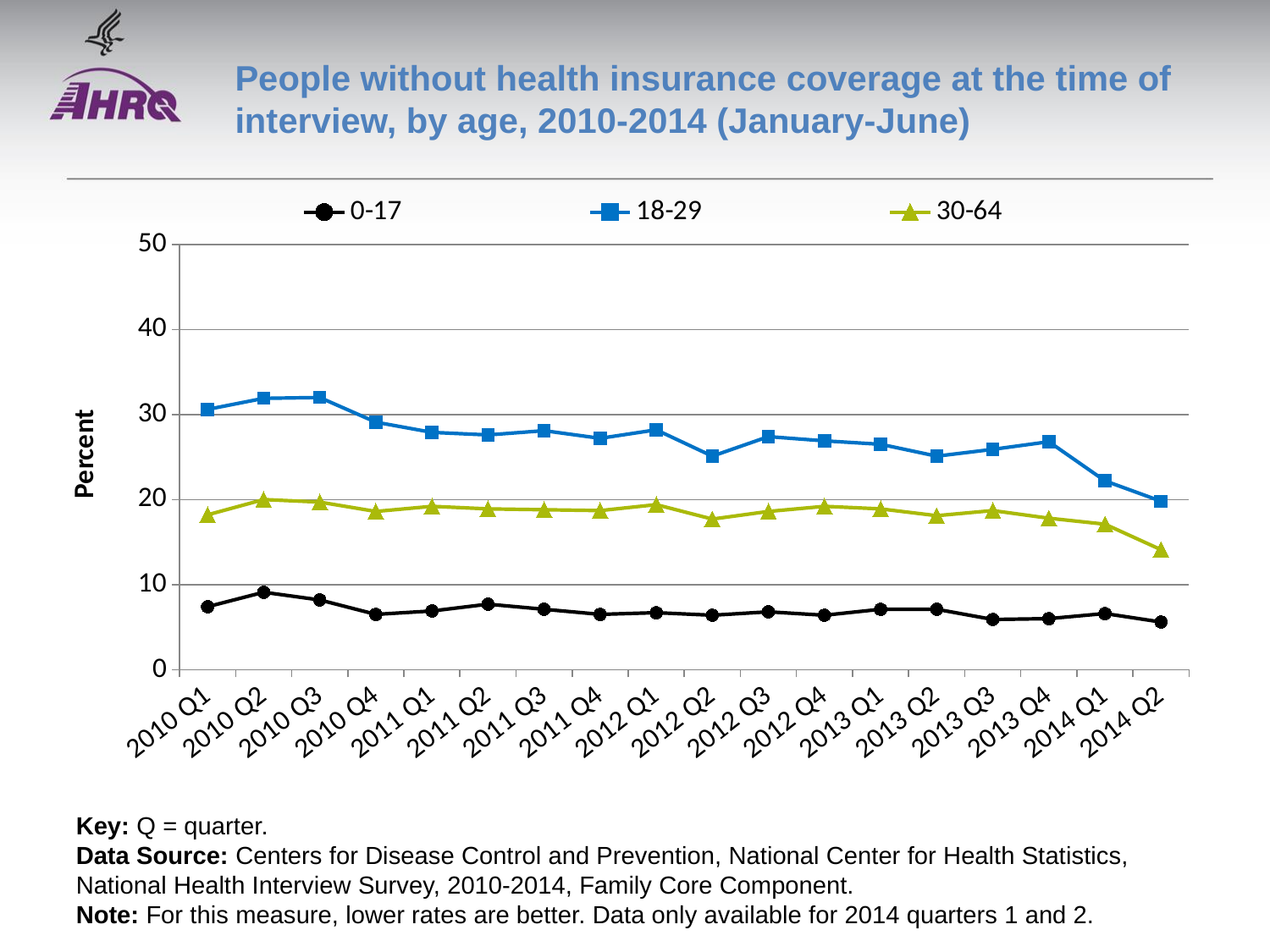

# People without health insurance coverage at the time of interview, by age, 2010-2014 (January-June)

### Chart

| Category | 0-17 | 18-29 | 30-64 |
|---|---|---|---|
| 2010 Q1 | 7.4 | 30.6 | 18.2 |
| 2010 Q2 | 9.1 | 31.9 | 20.0 |
| 2010 Q3 | 8.2 | 32.0 | 19.7 |
| 2010 Q4 | 6.5 | 29.1 | 18.6 |
| 2011 Q1 | 6.9 | 27.9 | 19.2 |
| 2011 Q2 | 7.7 | 27.6 | 18.9 |
| 2011 Q3 | 7.1 | 28.1 | 18.8 |
| 2011 Q4 | 6.5 | 27.2 | 18.7 |
| 2012 Q1 | 6.7 | 28.2 | 19.4 |
| 2012 Q2 | 6.4 | 25.1 | 17.7 |
| 2012 Q3 | 6.8 | 27.4 | 18.6 |
| 2012 Q4 | 6.4 | 26.9 | 19.2 |
| 2013 Q1 | 7.1 | 26.5 | 18.9 |
| 2013 Q2 | 7.1 | 25.1 | 18.1 |
| 2013 Q3 | 5.9 | 25.9 | 18.7 |
| 2013 Q4 | 6.0 | 26.8 | 17.8 |
| 2014 Q1 | 6.6 | 22.2 | 17.1 |
| 2014 Q2 | 5.6 | 19.8 | 14.1 |
Key: Q = quarter.
Data Source: Centers for Disease Control and Prevention, National Center for Health Statistics, National Health Interview Survey, 2010-2014, Family Core Component.
Note: For this measure, lower rates are better. Data only available for 2014 quarters 1 and 2.